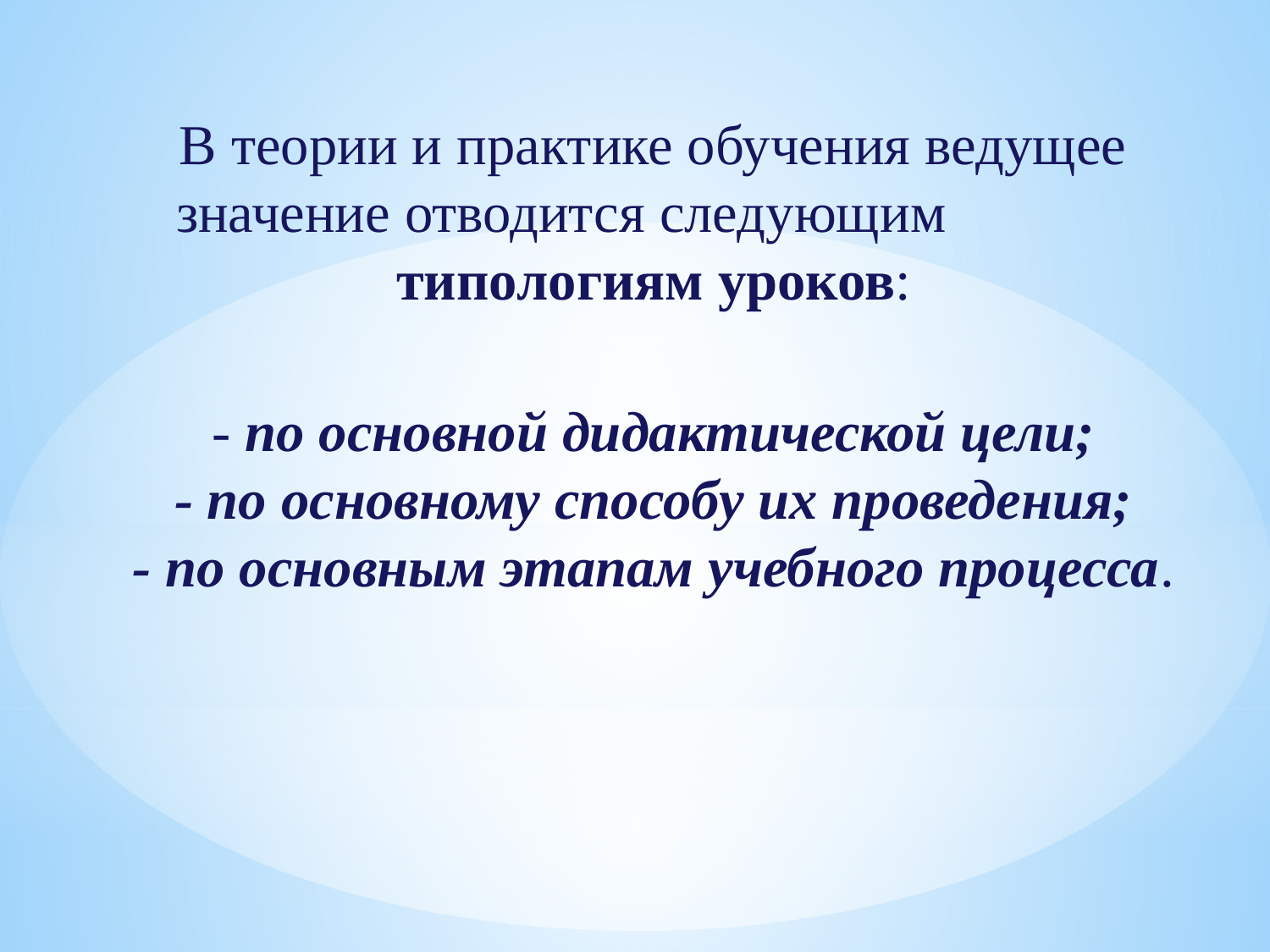

В теории и практике обучения ведущее значение отводится следующим               типологиям уроков:
- по основной дидактической цели;
- по основному способу их проведения;
- по основным этапам учебного процесса.